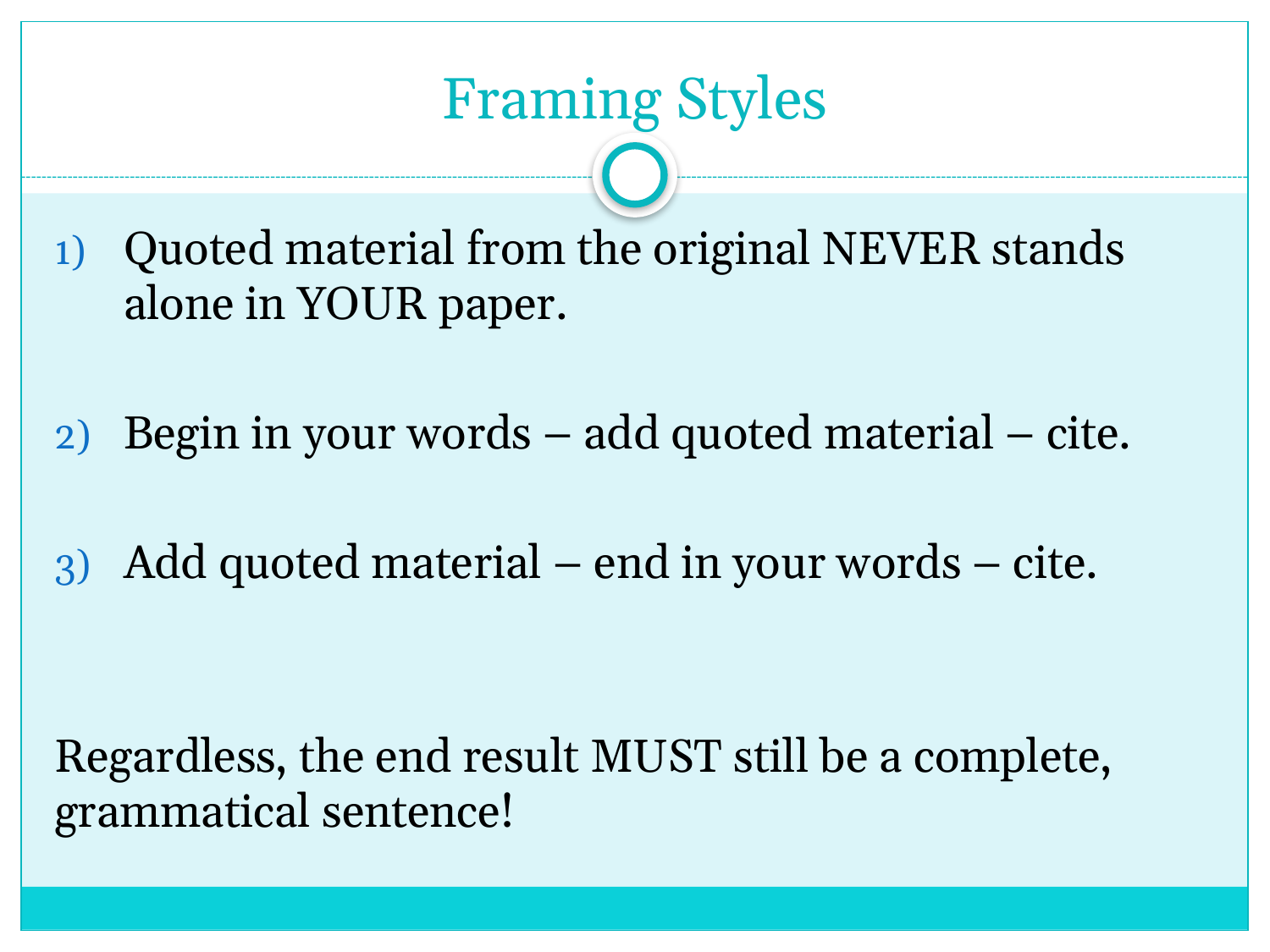

# Framing Styles
Quoted material from the original NEVER stands alone in YOUR paper.

Begin in your words – add quoted material – cite.

Add quoted material – end in your words – cite.

Regardless, the end result MUST still be a complete, grammatical sentence!